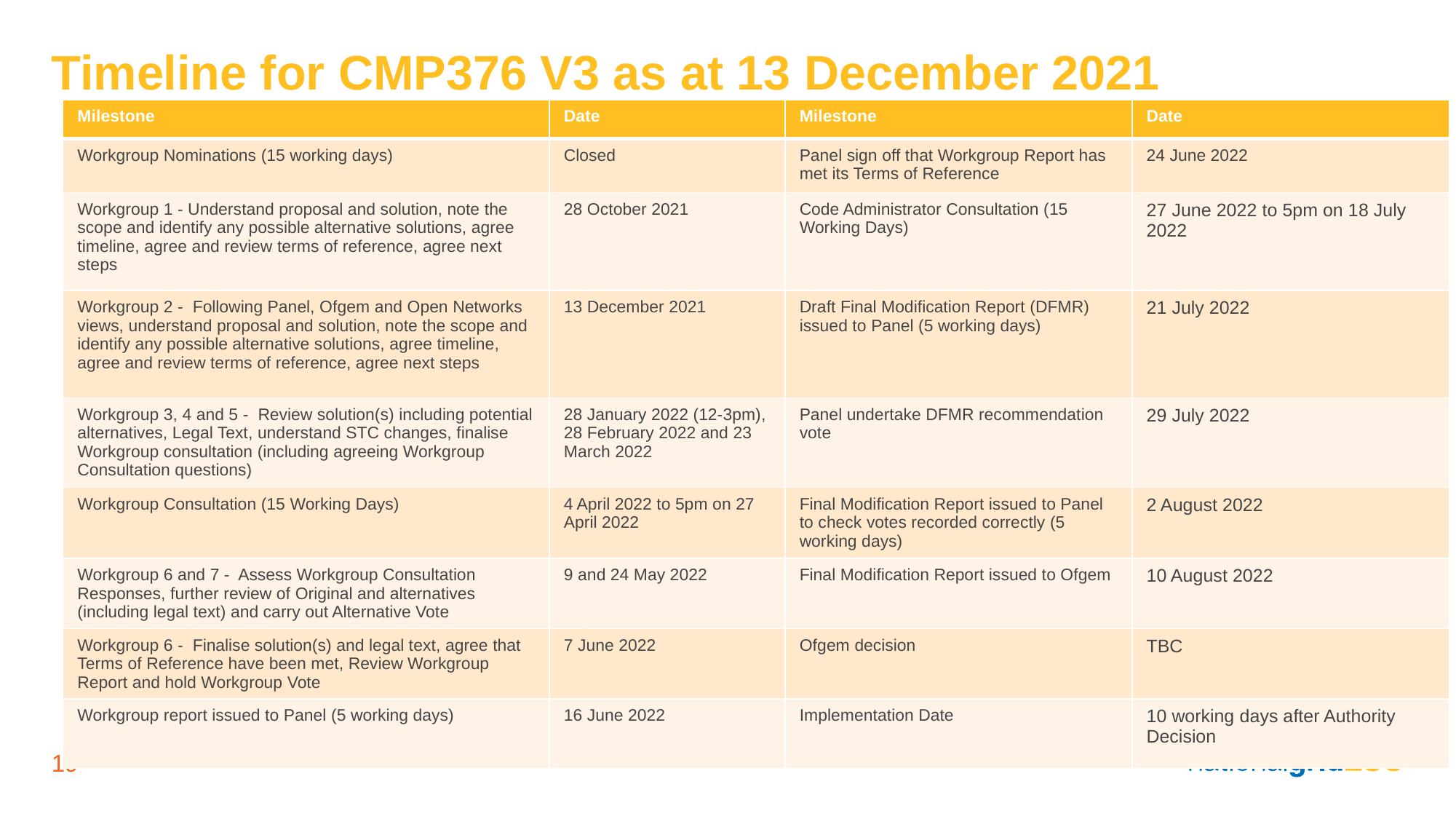

# Timeline for CMP376 V3 as at 13 December 2021
| Milestone | Date | Milestone | Date |
| --- | --- | --- | --- |
| Workgroup Nominations (15 working days) | Closed | Panel sign off that Workgroup Report has met its Terms of Reference | 24 June 2022 |
| Workgroup 1 - Understand proposal and solution, note the scope and identify any possible alternative solutions, agree timeline, agree and review terms of reference, agree next steps | 28 October 2021 | Code Administrator Consultation (15 Working Days) | 27 June 2022 to 5pm on 18 July 2022 |
| Workgroup 2 - Following Panel, Ofgem and Open Networks views, understand proposal and solution, note the scope and identify any possible alternative solutions, agree timeline, agree and review terms of reference, agree next steps | 13 December 2021 | Draft Final Modification Report (DFMR) issued to Panel (5 working days) | 21 July 2022 |
| Workgroup 3, 4 and 5 - Review solution(s) including potential alternatives, Legal Text, understand STC changes, finalise Workgroup consultation (including agreeing Workgroup Consultation questions) | 28 January 2022 (12-3pm), 28 February 2022 and 23 March 2022 | Panel undertake DFMR recommendation vote | 29 July 2022 |
| Workgroup Consultation (15 Working Days) | 4 April 2022 to 5pm on 27 April 2022 | Final Modification Report issued to Panel to check votes recorded correctly (5 working days) | 2 August 2022 |
| Workgroup 6 and 7 - Assess Workgroup Consultation Responses, further review of Original and alternatives (including legal text) and carry out Alternative Vote | 9 and 24 May 2022 | Final Modification Report issued to Ofgem | 10 August 2022 |
| Workgroup 6 - Finalise solution(s) and legal text, agree that Terms of Reference have been met, Review Workgroup Report and hold Workgroup Vote | 7 June 2022 | Ofgem decision | TBC |
| Workgroup report issued to Panel (5 working days) | 16 June 2022 | Implementation Date | 10 working days after Authority Decision |